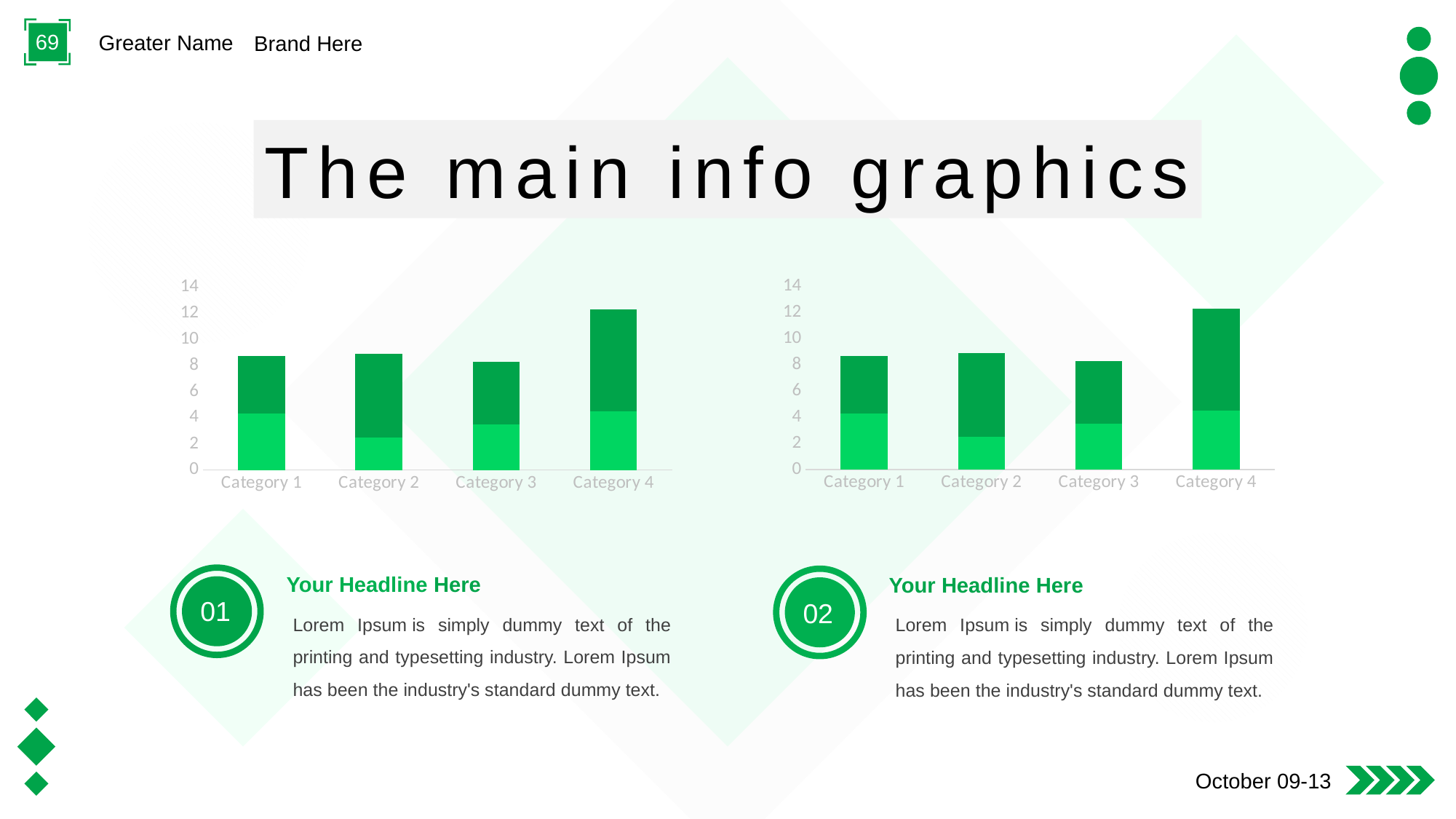

69
Greater Name
Brand Here

The main info graphics

### Chart

| Category | Series 1 | Series 2 | Series 3 |
|---|---|---|---|
| Category 1 | 4.3 | 2.4 | 2.0 |
| Category 2 | 2.5 | 4.4 | 2.0 |
| Category 3 | 3.5 | 1.8 | 3.0 |
| Category 4 | 4.5 | 2.8 | 5.0 |

### Chart

| Category | Series 1 | Series 2 | Series 3 |
|---|---|---|---|
| Category 1 | 4.3 | 2.4 | 2.0 |
| Category 2 | 2.5 | 4.4 | 2.0 |
| Category 3 | 3.5 | 1.8 | 3.0 |
| Category 4 | 4.5 | 2.8 | 5.0 |

Your Headline Here

Your Headline Here
01
02
Lorem Ipsum is simply dummy text of the printing and typesetting industry. Lorem Ipsum has been the industry's standard dummy text.
Lorem Ipsum is simply dummy text of the printing and typesetting industry. Lorem Ipsum has been the industry's standard dummy text.

October 09-13